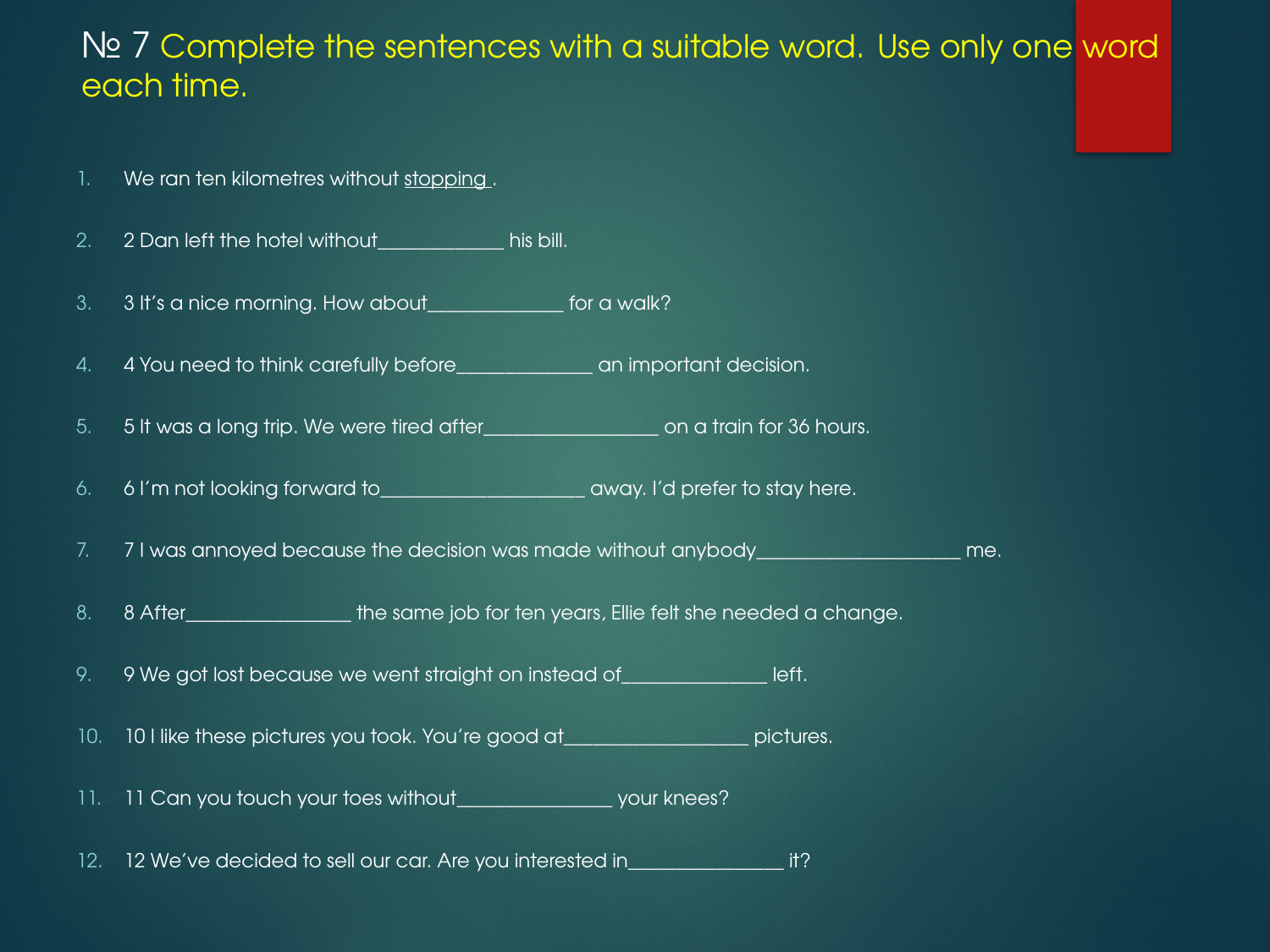

№ 7 Complete the sentences with a suitable word. Use only one word each time.
We ran ten kilometres without stopping .
2 Dan left the hotel without_____________ his bill.
3 It’s a nice morning. How about______________ for a walk?
4 You need to think carefully before______________ an important decision.
5 It was a long trip. We were tired after__________________ on a train for 36 hours.
6 I’m not looking forward to_____________________ away. I’d prefer to stay here.
7 I was annoyed because the decision was made without anybody_____________________ me.
8 After_________________ the same job for ten years, Ellie felt she needed a change.
9 We got lost because we went straight on instead of_______________ left.
10 I like these pictures you took. You’re good at___________________ pictures.
11 Can you touch your toes without________________ your knees?
12 We’ve decided to sell our car. Are you interested in________________ it?